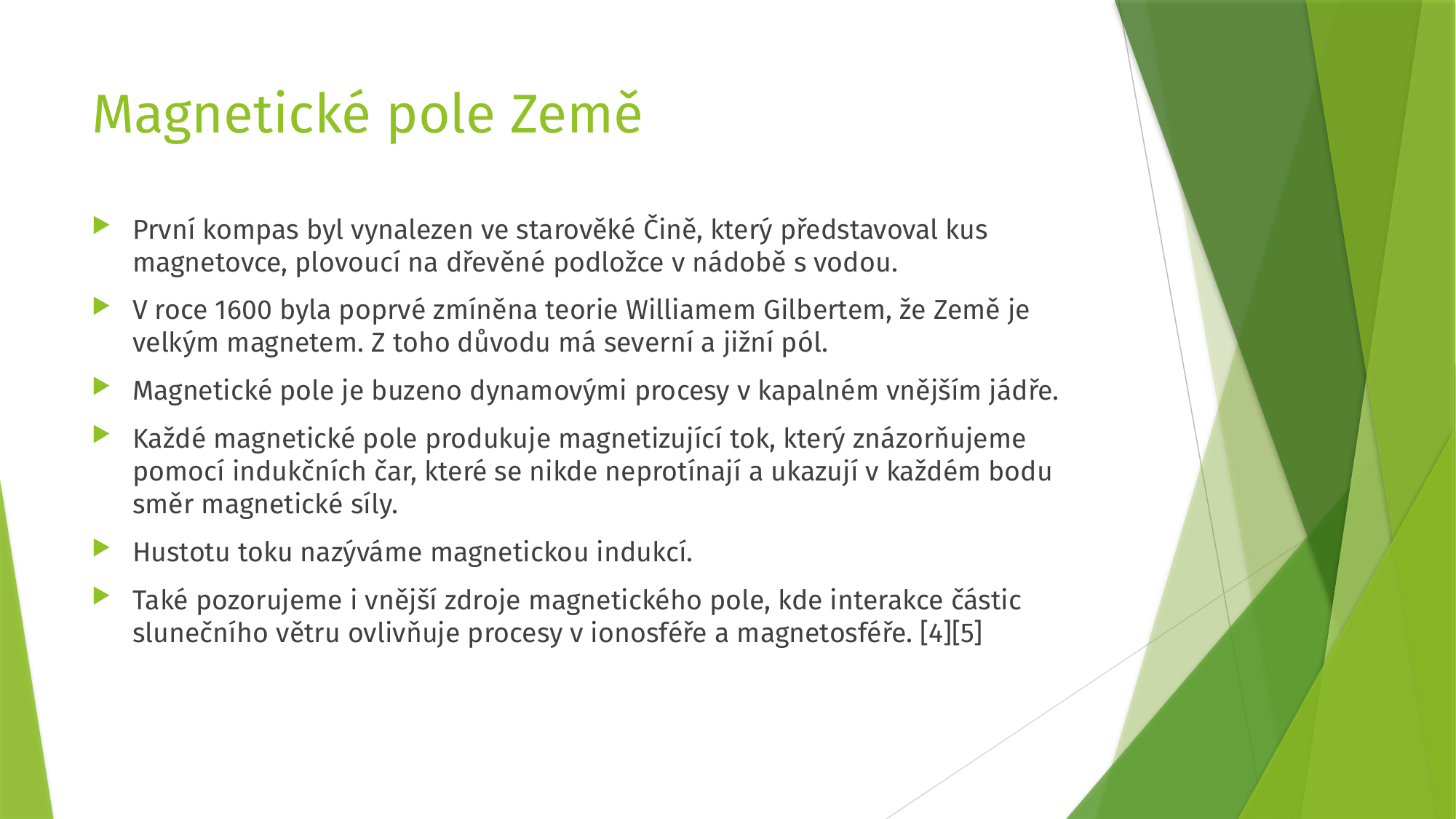

# Magnetické pole Země
První kompas byl vynalezen ve starověké Čině, který představoval kus magnetovce, plovoucí na dřevěné podložce v nádobě s vodou.
V roce 1600 byla poprvé zmíněna teorie Williamem Gilbertem, že Země je velkým magnetem. Z toho důvodu má severní a jižní pól.
Magnetické pole je buzeno dynamovými procesy v kapalném vnějším jádře.
Každé magnetické pole produkuje magnetizující tok, který znázorňujeme pomocí indukčních čar, které se nikde neprotínají a ukazují v každém bodu směr magnetické síly.
Hustotu toku nazýváme magnetickou indukcí.
Také pozorujeme i vnější zdroje magnetického pole, kde interakce částic slunečního větru ovlivňuje procesy v ionosféře a magnetosféře. [4][5]